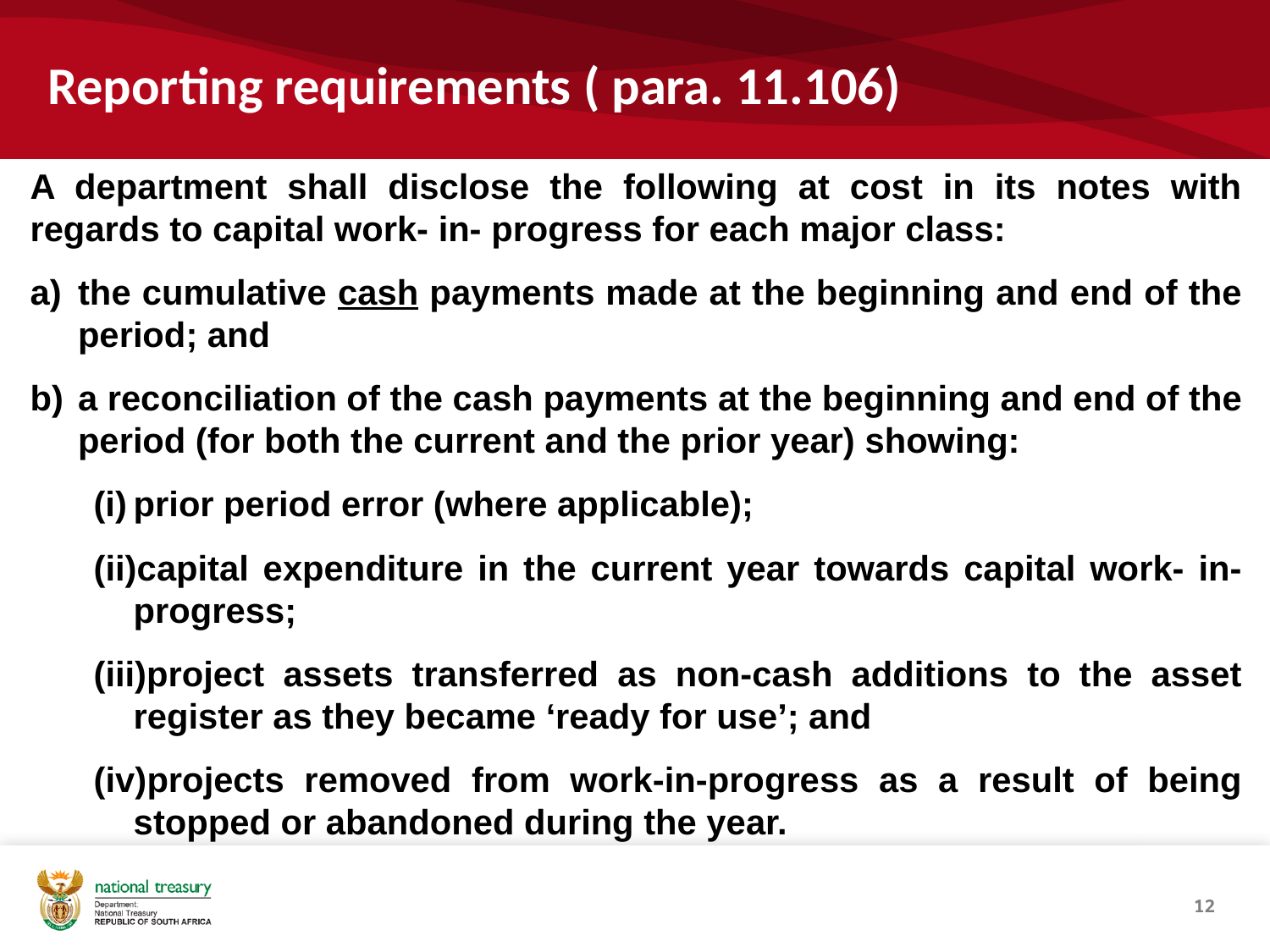

# Reporting requirements ( para. 11.106)
A department shall disclose the following at cost in its notes with regards to capital work- in- progress for each major class:
the cumulative cash payments made at the beginning and end of the period; and
a reconciliation of the cash payments at the beginning and end of the period (for both the current and the prior year) showing:
prior period error (where applicable);
capital expenditure in the current year towards capital work- in- progress;
project assets transferred as non-cash additions to the asset register as they became ‘ready for use’; and
projects removed from work-in-progress as a result of being stopped or abandoned during the year.

12